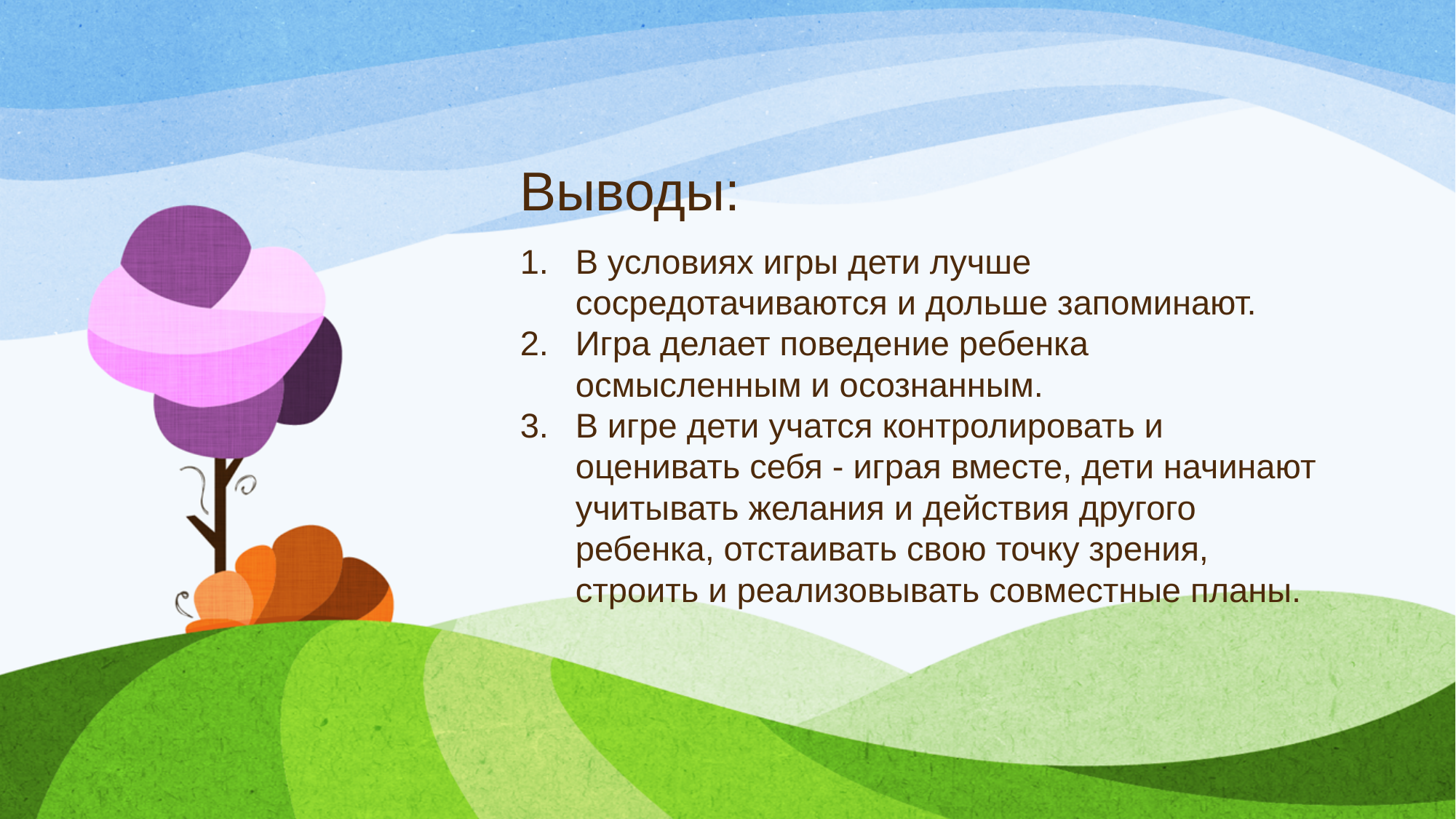

# Выводы:
В условиях игры дети лучше сосредотачиваются и дольше запоминают.
Игра делает поведение ребенка осмысленным и осознанным.
В игре дети учатся контролировать и оценивать себя - играя вместе, дети начинают учитывать желания и действия другого ребенка, отстаивать свою точку зрения, строить и реализовывать совместные планы.